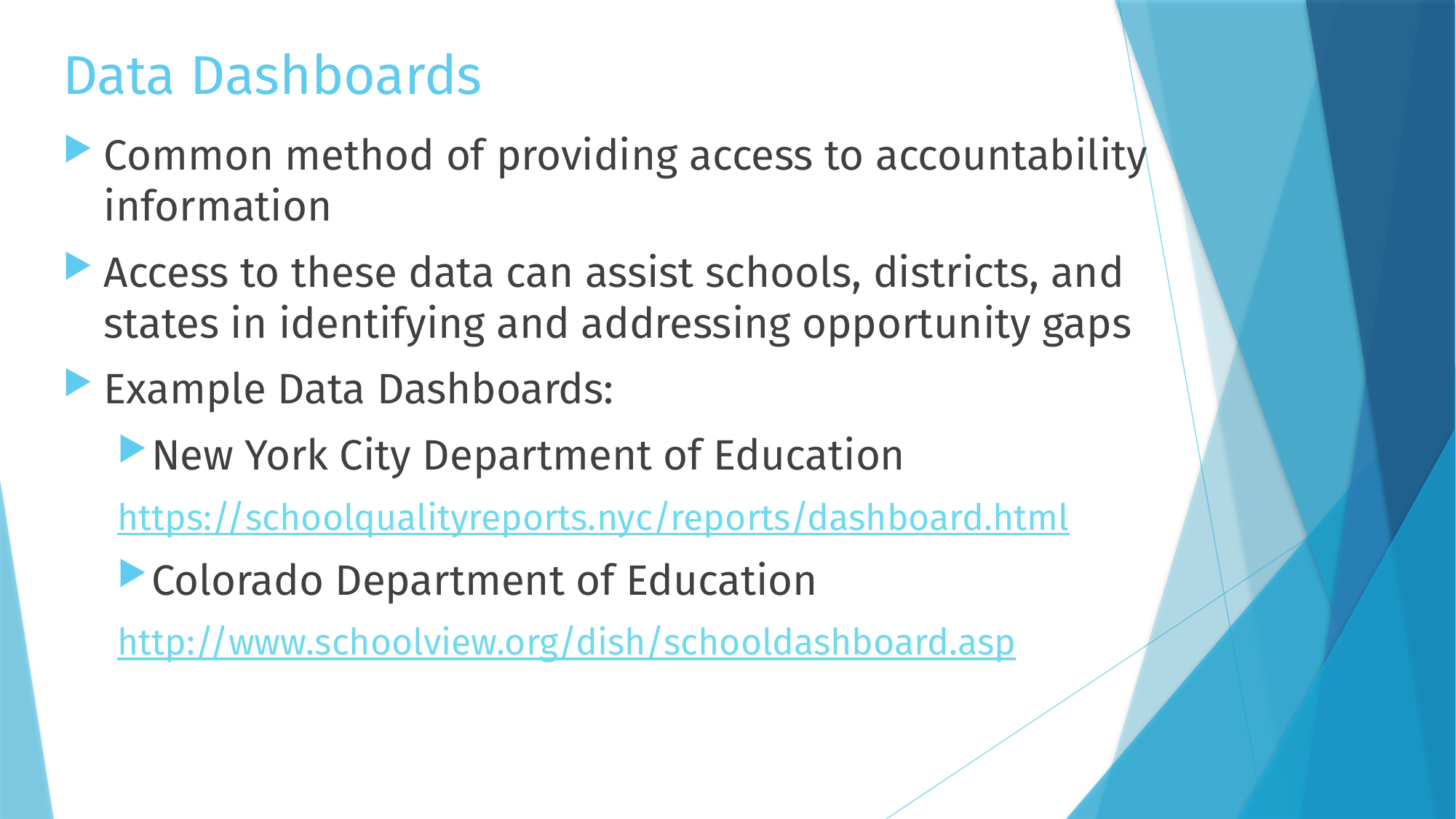

# Data Dashboards
Common method of providing access to accountability information
Access to these data can assist schools, districts, and states in identifying and addressing opportunity gaps
Example Data Dashboards:
New York City Department of Education
https://schoolqualityreports.nyc/reports/dashboard.html
Colorado Department of Education
http://www.schoolview.org/dish/schooldashboard.asp